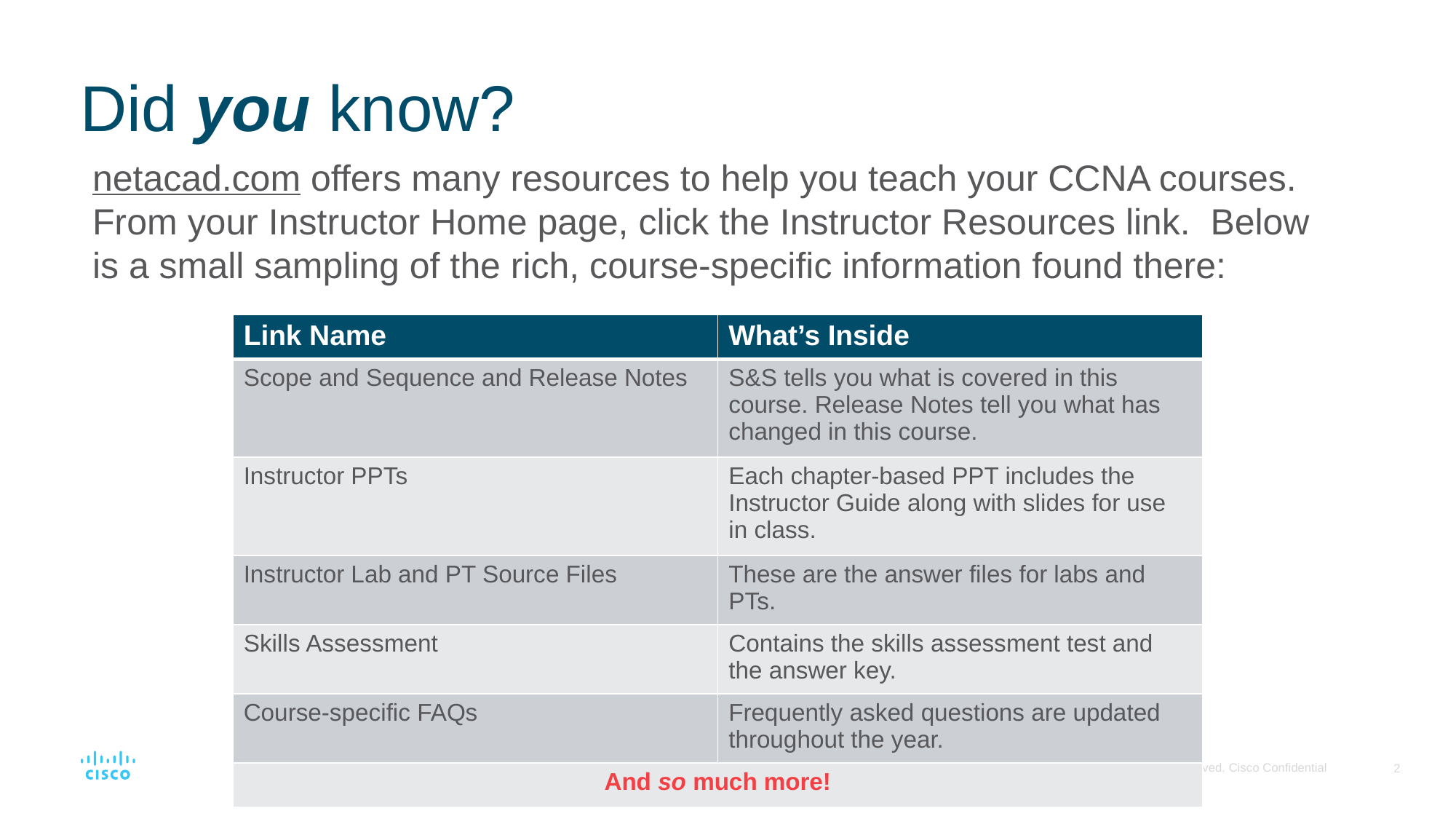

# Did you know?
netacad.com offers many resources to help you teach your CCNA courses. From your Instructor Home page, click the Instructor Resources link.  Below is a small sampling of the rich, course-specific information found there:
| Link Name | What’s Inside |
| --- | --- |
| Scope and Sequence and Release Notes | S&S tells you what is covered in this course. Release Notes tell you what has changed in this course. |
| Instructor PPTs | Each chapter-based PPT includes the Instructor Guide along with slides for use in class. |
| Instructor Lab and PT Source Files | These are the answer files for labs and PTs. |
| Skills Assessment | Contains the skills assessment test and the answer key. |
| Course-specific FAQs | Frequently asked questions are updated throughout the year. |
| And so much more! |  |